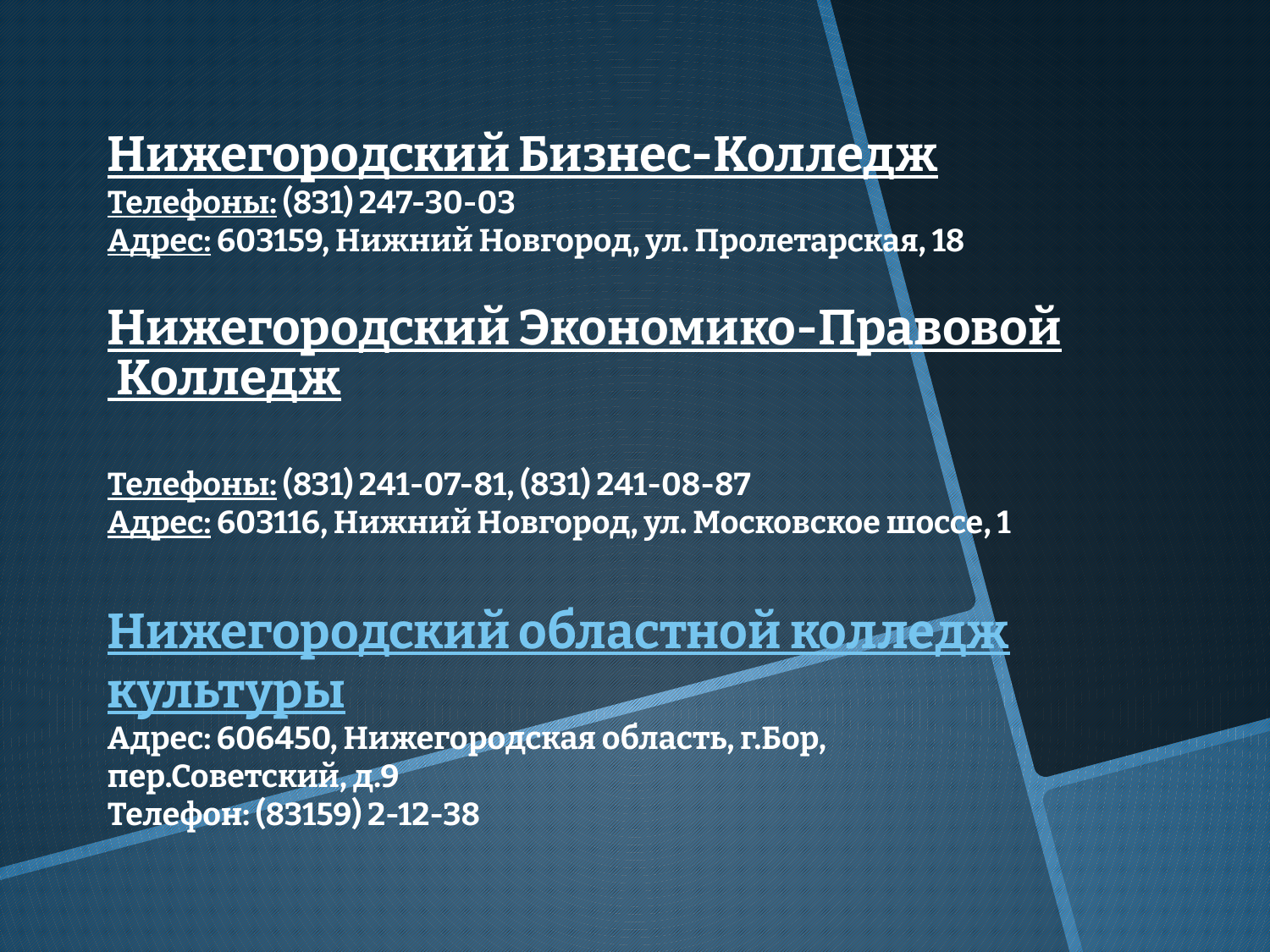

Нижегородский Бизнес-Колледж
Телефоны: (831) 247-30-03
Адрес: 603159, Нижний Новгород, ул. Пролетарская, 18

Нижегородский Экономико-Правовой Колледж
Телефоны: (831) 241-07-81, (831) 241-08-87
Адрес: 603116, Нижний Новгород, ул. Московское шоссе, 1

Нижегородский областной колледж культуры
Адрес: 606450, Нижегородская область, г.Бор, пер.Советский, д.9
Телефон: (83159) 2-12-38